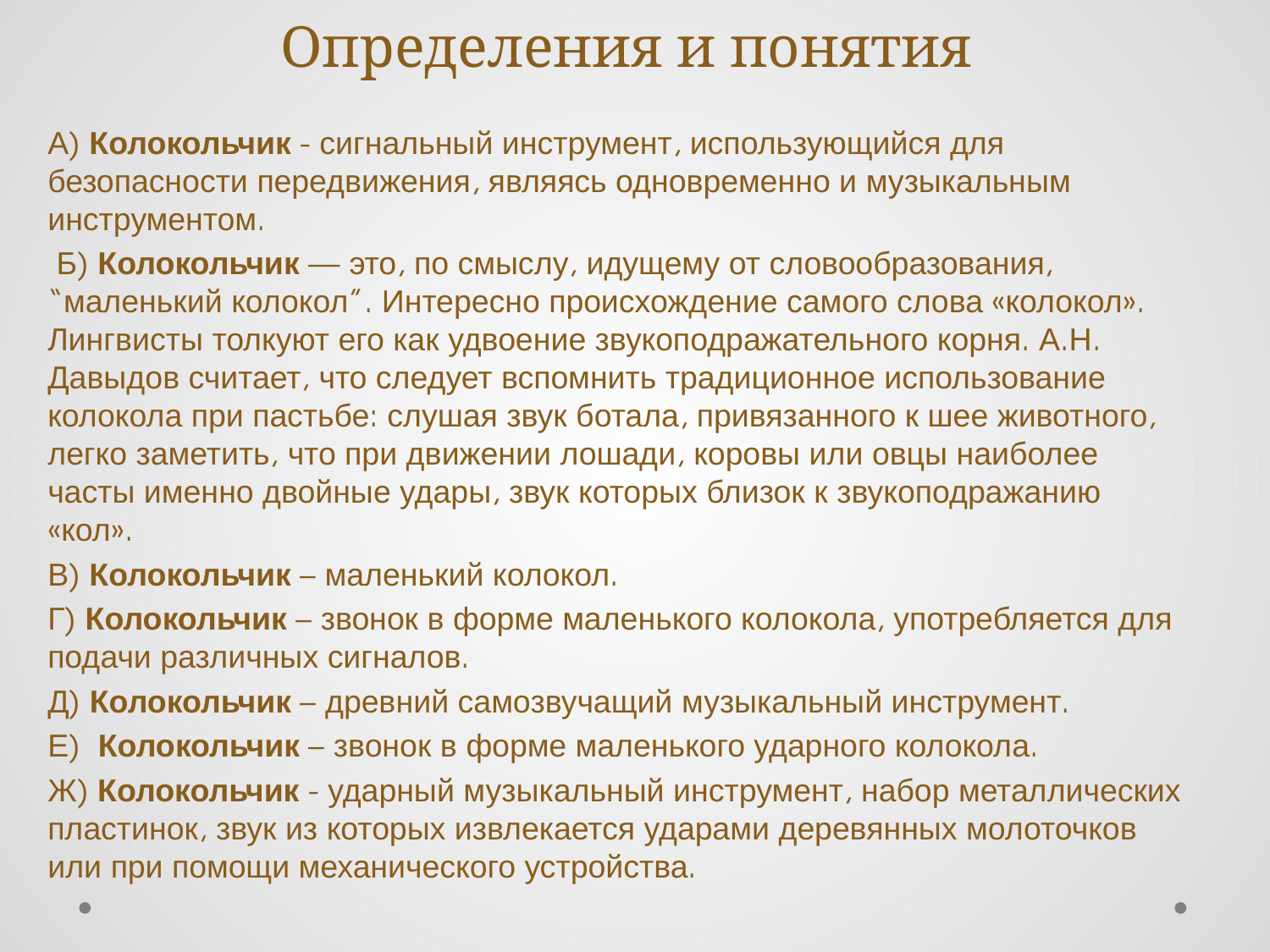

# Определения и понятия
А) Колокольчик - сигнальный инструмент, использующийся для безопасности передвижения, являясь одновременно и музыкальным инструментом.
 Б) Колокольчик — это, по смыслу, идущему от словообразования, “маленький колокол”. Интересно происхождение самого слова «колокол». Лингвисты толкуют его как удвоение звукоподражательного корня. А.Н. Давыдов считает, что следует вспомнить традиционное использование колокола при пастьбе: слушая звук ботала, привязанного к шее животного, легко заметить, что при движении лошади, коровы или овцы наиболее часты именно двойные удары, звук которых близок к звукоподражанию «кол».
В) Колокольчик – маленький колокол.
Г) Колокольчик – звонок в форме маленького колокола, употребляется для подачи различных сигналов.
Д) Колокольчик – древний самозвучащий музыкальный инструмент.
Е)  Колокольчик – звонок в форме маленького ударного колокола.
Ж) Колокольчик - ударный музыкальный инструмент, набор металлических пластинок, звук из которых извлекается ударами деревянных молоточков или при помощи механического устройства.